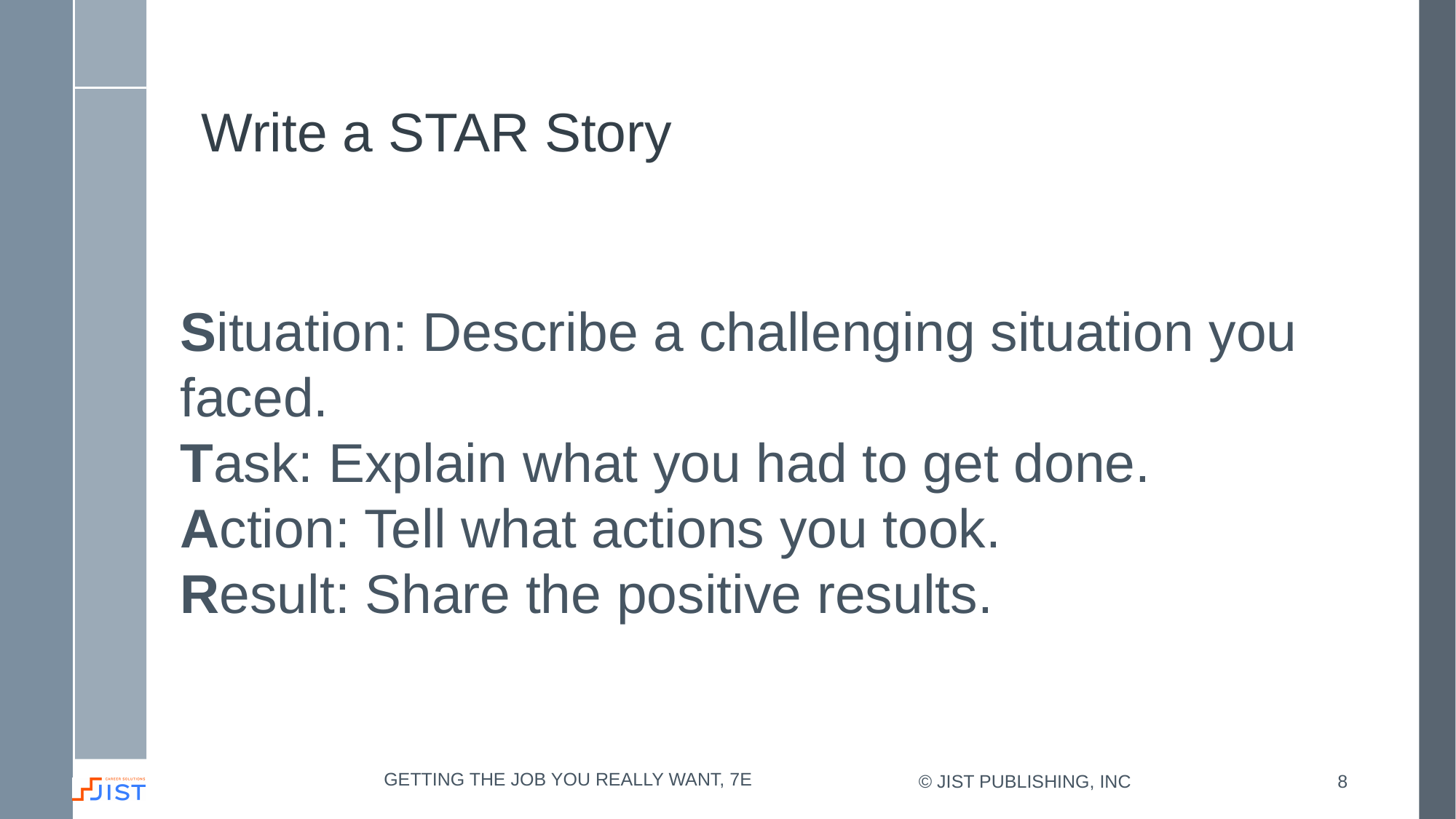

# Write a STAR Story
Situation: Describe a challenging situation you faced.
Task: Explain what you had to get done.
Action: Tell what actions you took.
Result: Share the positive results.
Getting the job you really want, 7e
© JIST Publishing, Inc
8